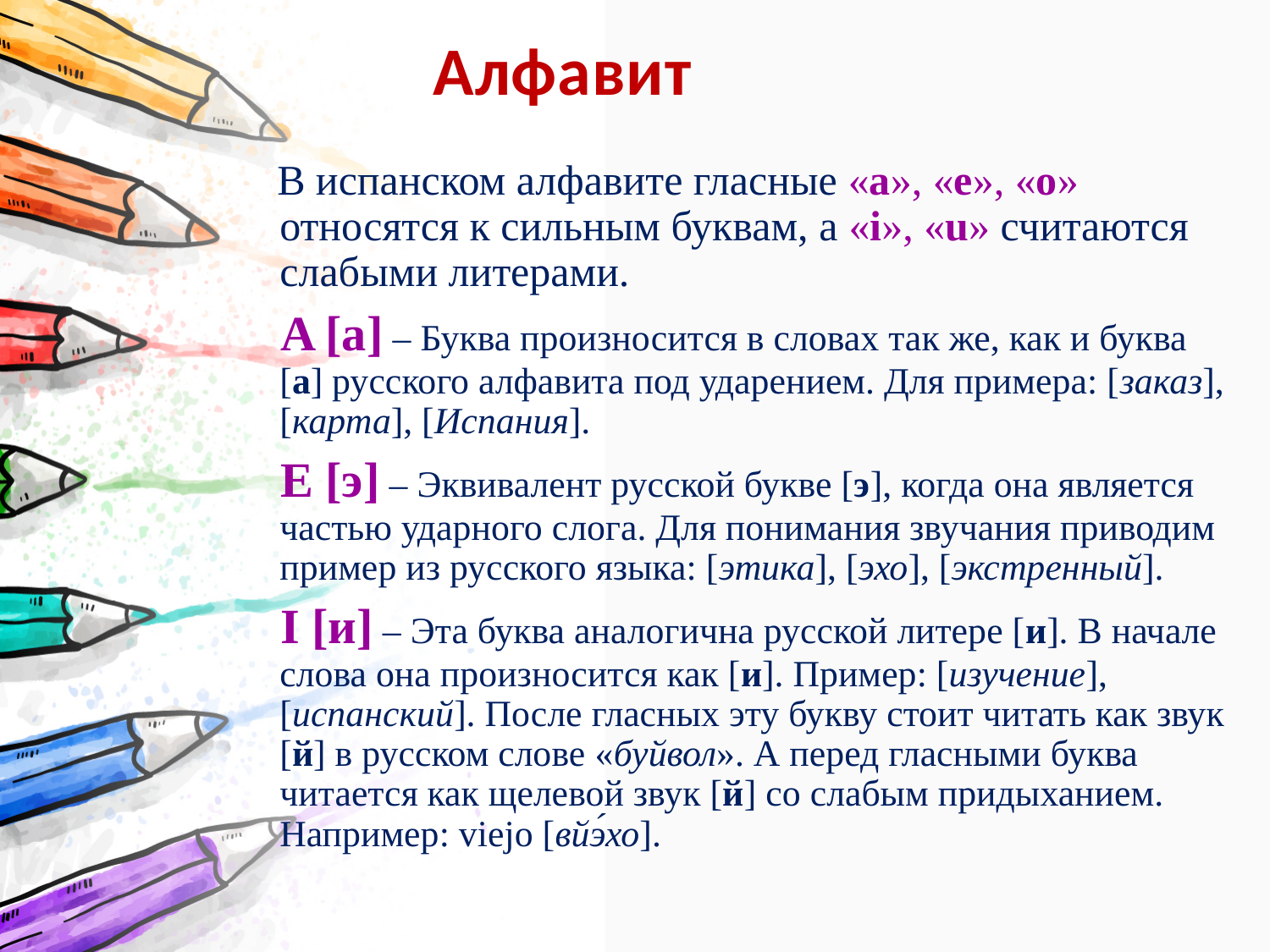

# Алфавит
  В испанском алфавите гласные «a», «e», «o» относятся к сильным буквам, а «i», «u» считаются слабыми литерами.
  A [a] – Буква произносится в словах так же, как и буква [а] русского алфавита под ударением. Для примера: [заказ], [карта], [Испания].
  E [э] – Эквивалент русской букве [э], когда она является частью ударного слога. Для понимания звучания приводим пример из русского языка: [этика], [эхо], [экстренный].
  I [и] – Эта буква аналогична русской литере [и]. В начале слова она произносится как [и]. Пример: [изучение], [испанский]. После гласных эту букву стоит читать как звук [й] в русском слове «буйвол». А перед гласными буква читается как щелевой звук [й] со слабым придыханием. Например: viejo [вйэ́хо].